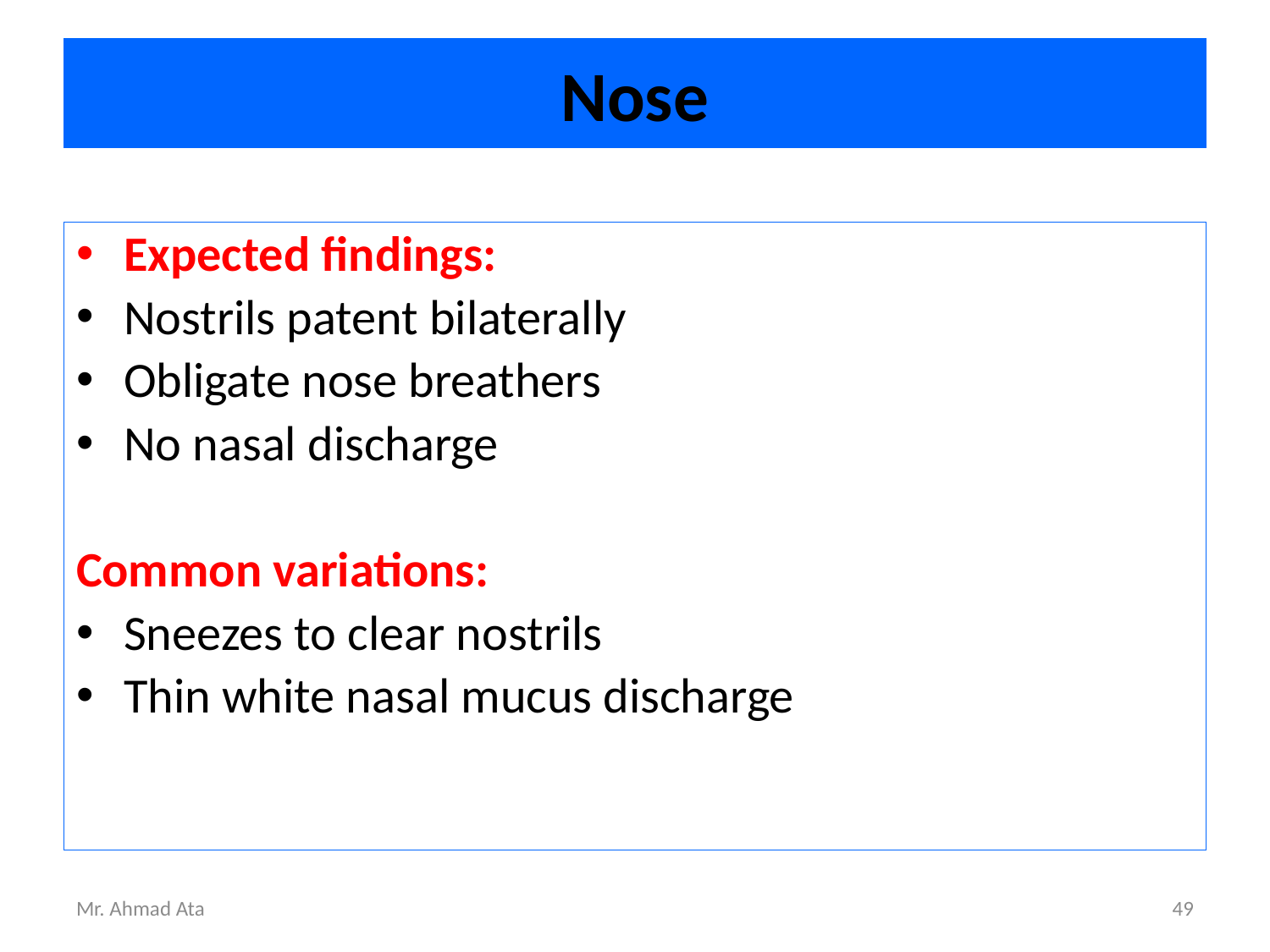

# Nose
Expected findings:
Nostrils patent bilaterally
Obligate nose breathers
No nasal discharge

Common variations:
Sneezes to clear nostrils
Thin white nasal mucus discharge
Mr. Ahmad Ata
49